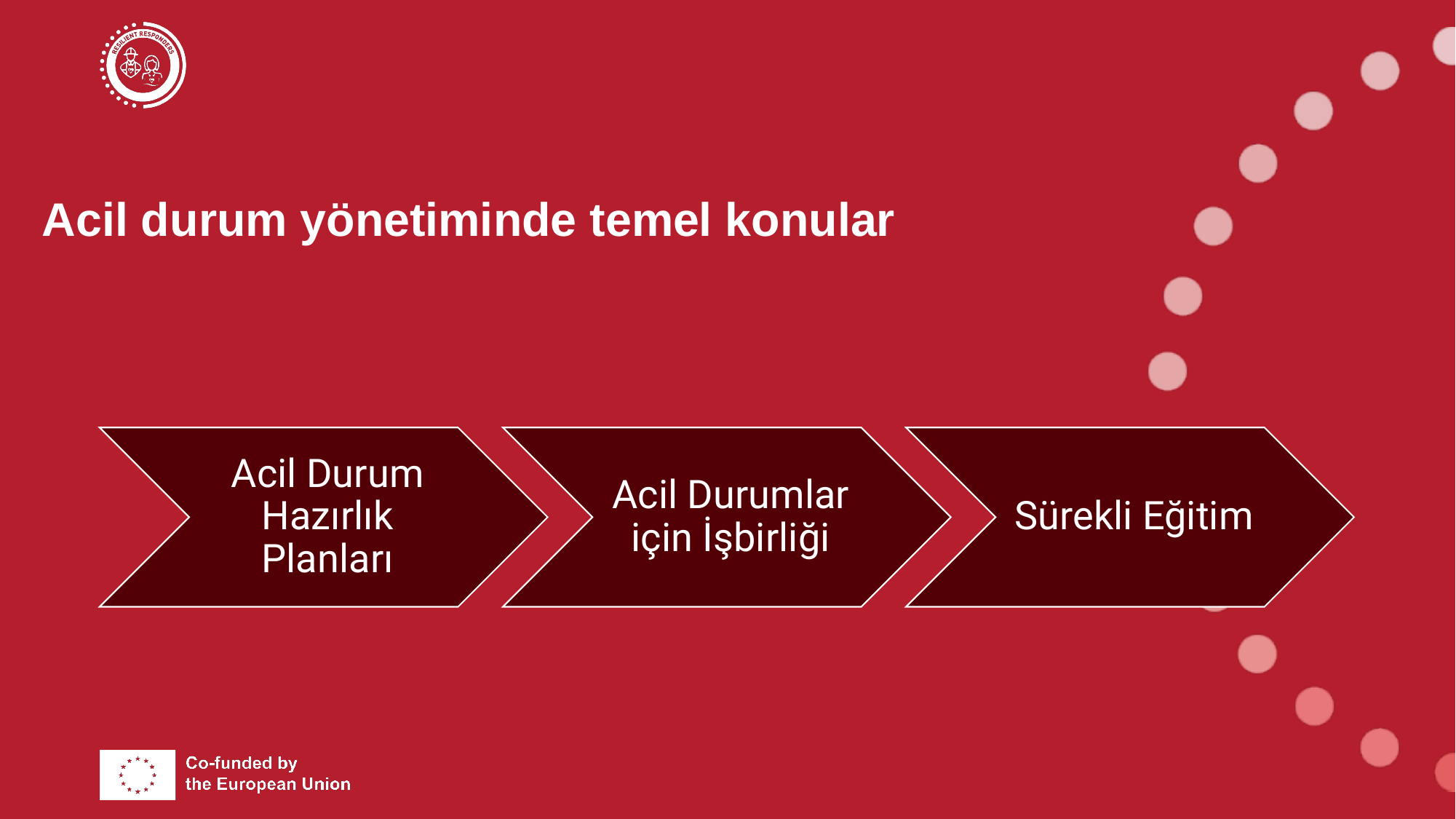

# Acil durum yönetiminde temel konular

Acil Durum Hazırlık Planları

Acil Durumlar için İşbirliği

Sürekli Eğitim